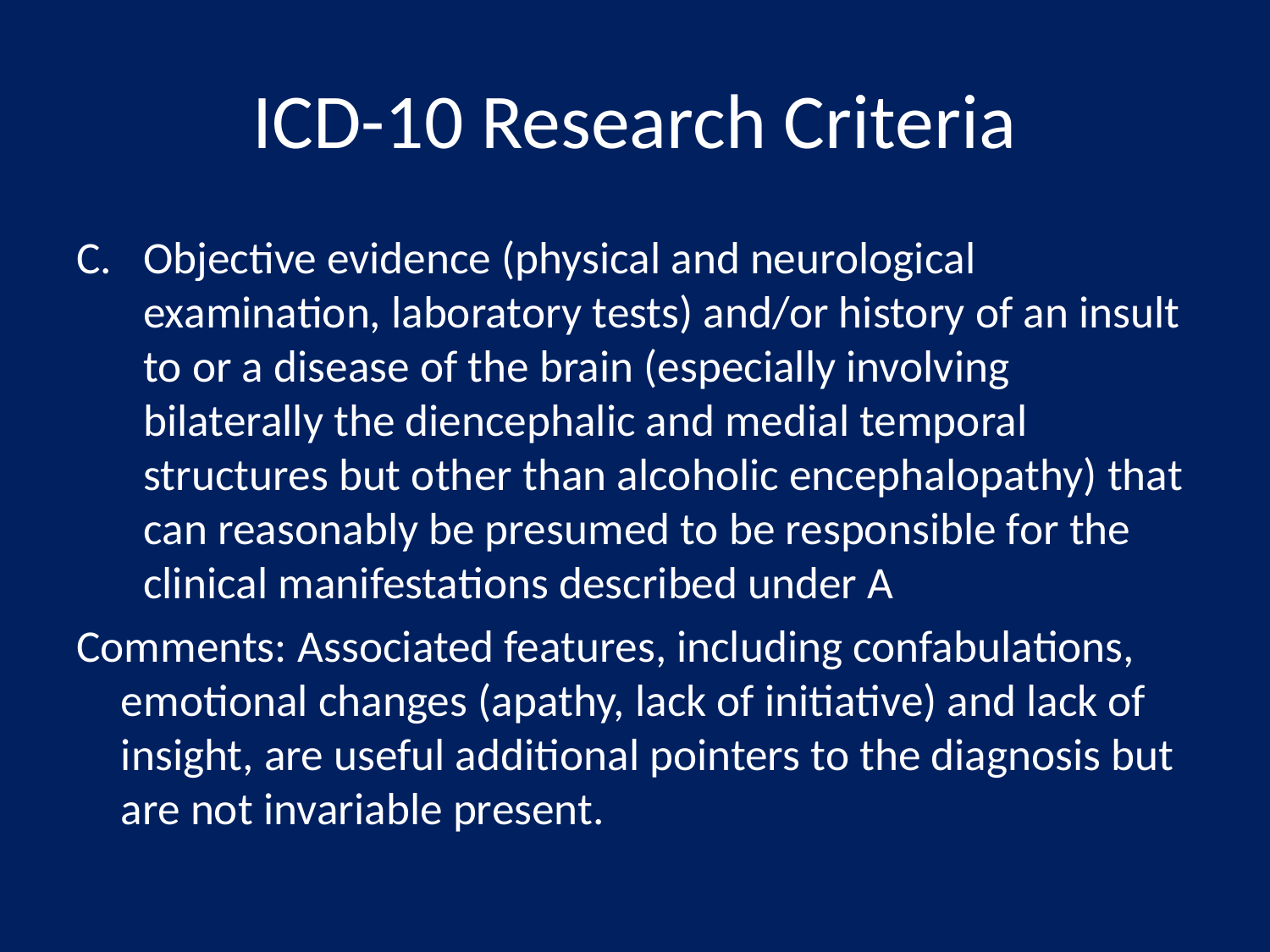

# ICD-10 Research Criteria
Objective evidence (physical and neurological examination, laboratory tests) and/or history of an insult to or a disease of the brain (especially involving bilaterally the diencephalic and medial temporal structures but other than alcoholic encephalopathy) that can reasonably be presumed to be responsible for the clinical manifestations described under A
Comments: Associated features, including confabulations, emotional changes (apathy, lack of initiative) and lack of insight, are useful additional pointers to the diagnosis but are not invariable present.